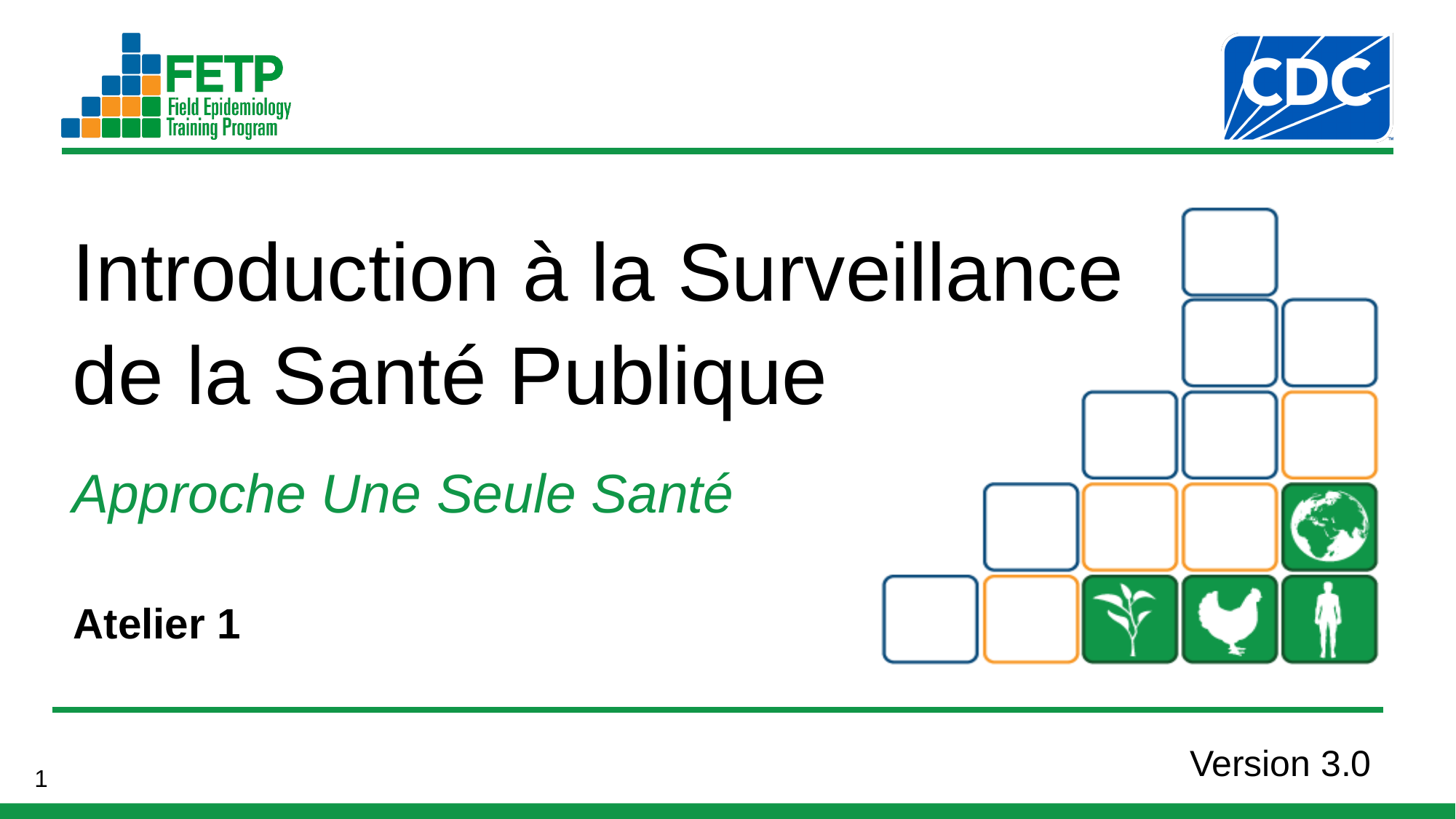

Introduction à la Surveillance
de la Santé Publique

Atelier 1